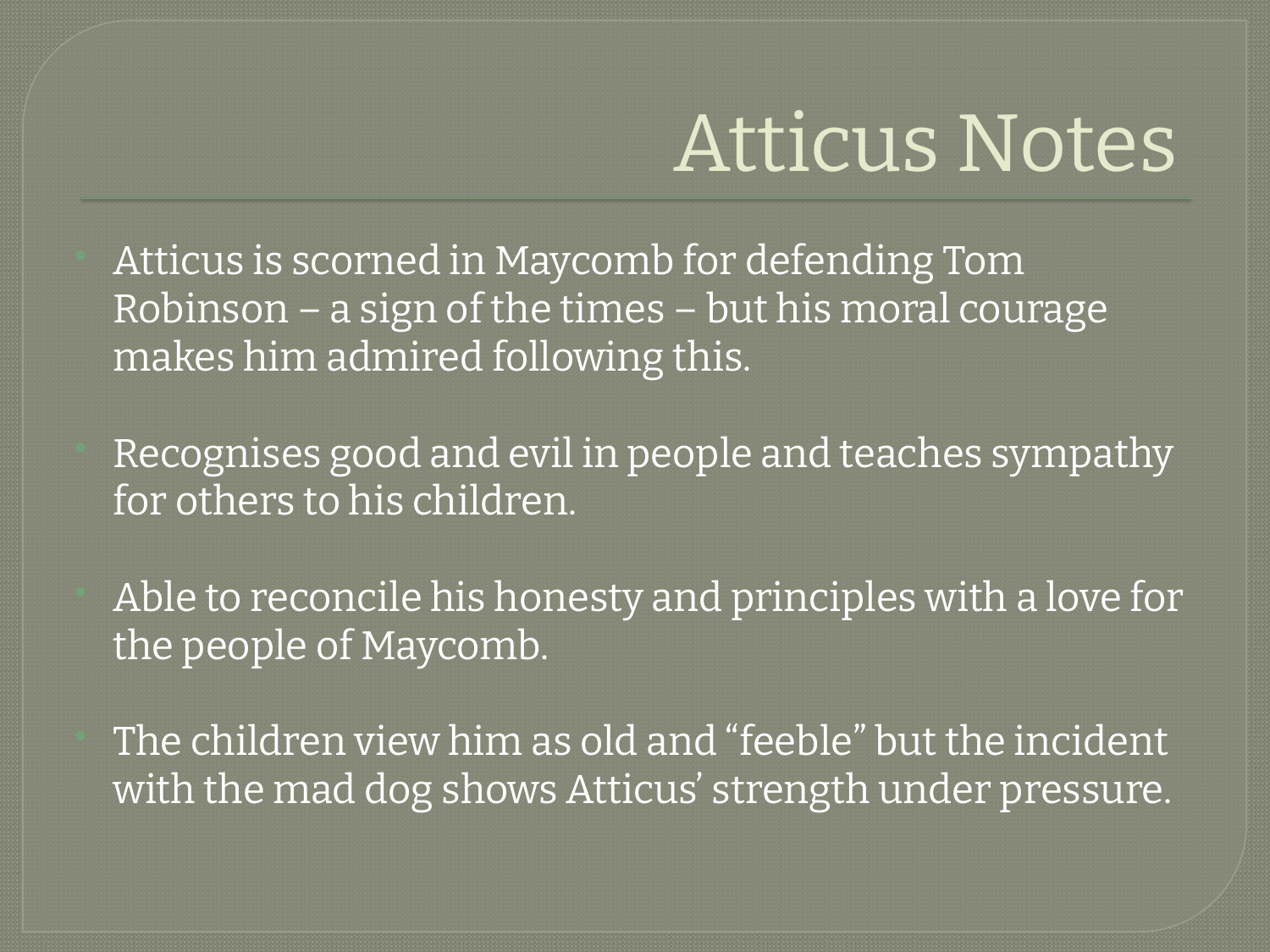

# Atticus Notes
Atticus is scorned in Maycomb for defending Tom Robinson – a sign of the times – but his moral courage makes him admired following this.

Recognises good and evil in people and teaches sympathy for others to his children.

Able to reconcile his honesty and principles with a love for the people of Maycomb.

The children view him as old and “feeble” but the incident with the mad dog shows Atticus’ strength under pressure.